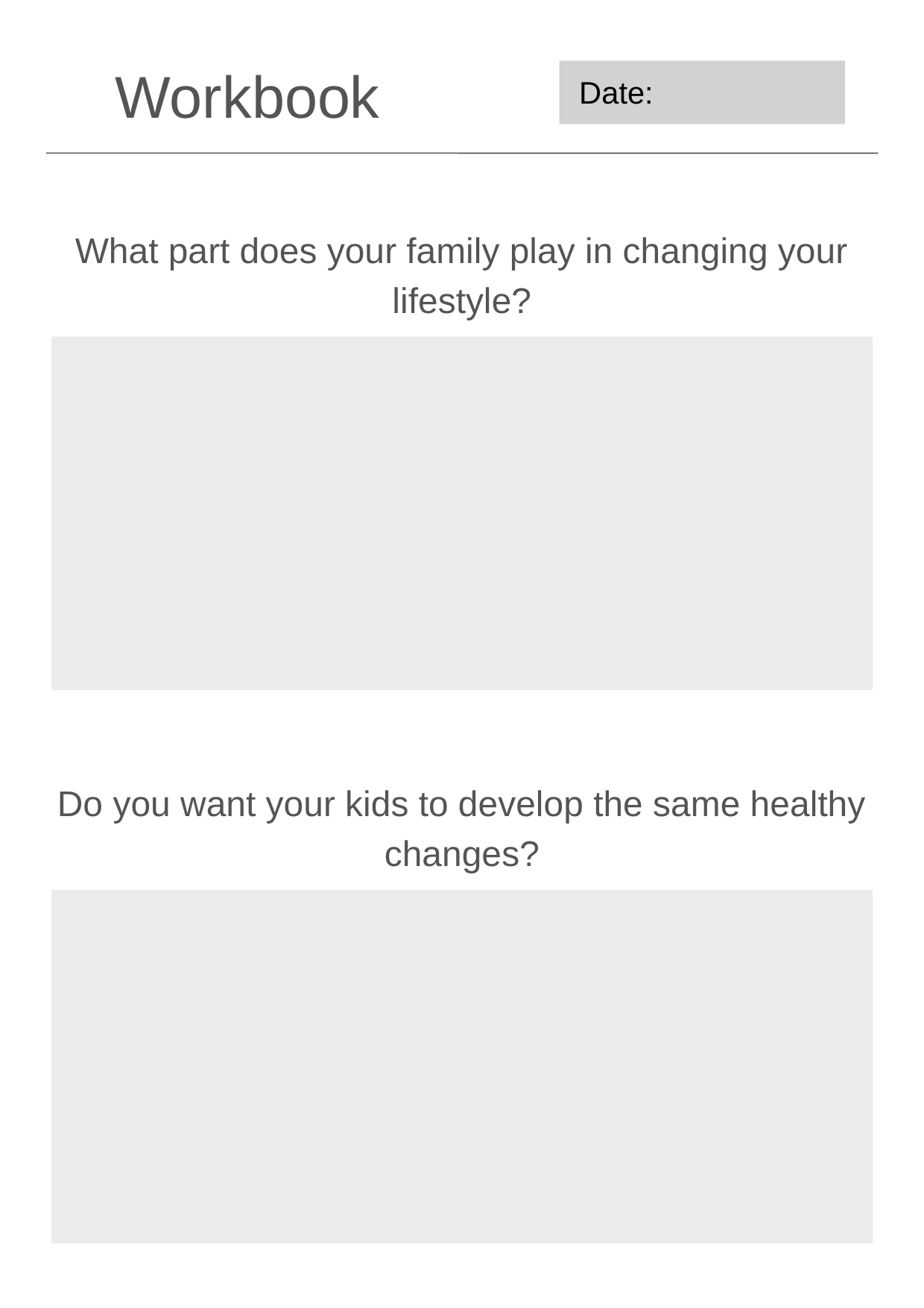

Workbook

Date:

What part does your family play in changing your lifestyle?

Do you want your kids to develop the same healthy changes?